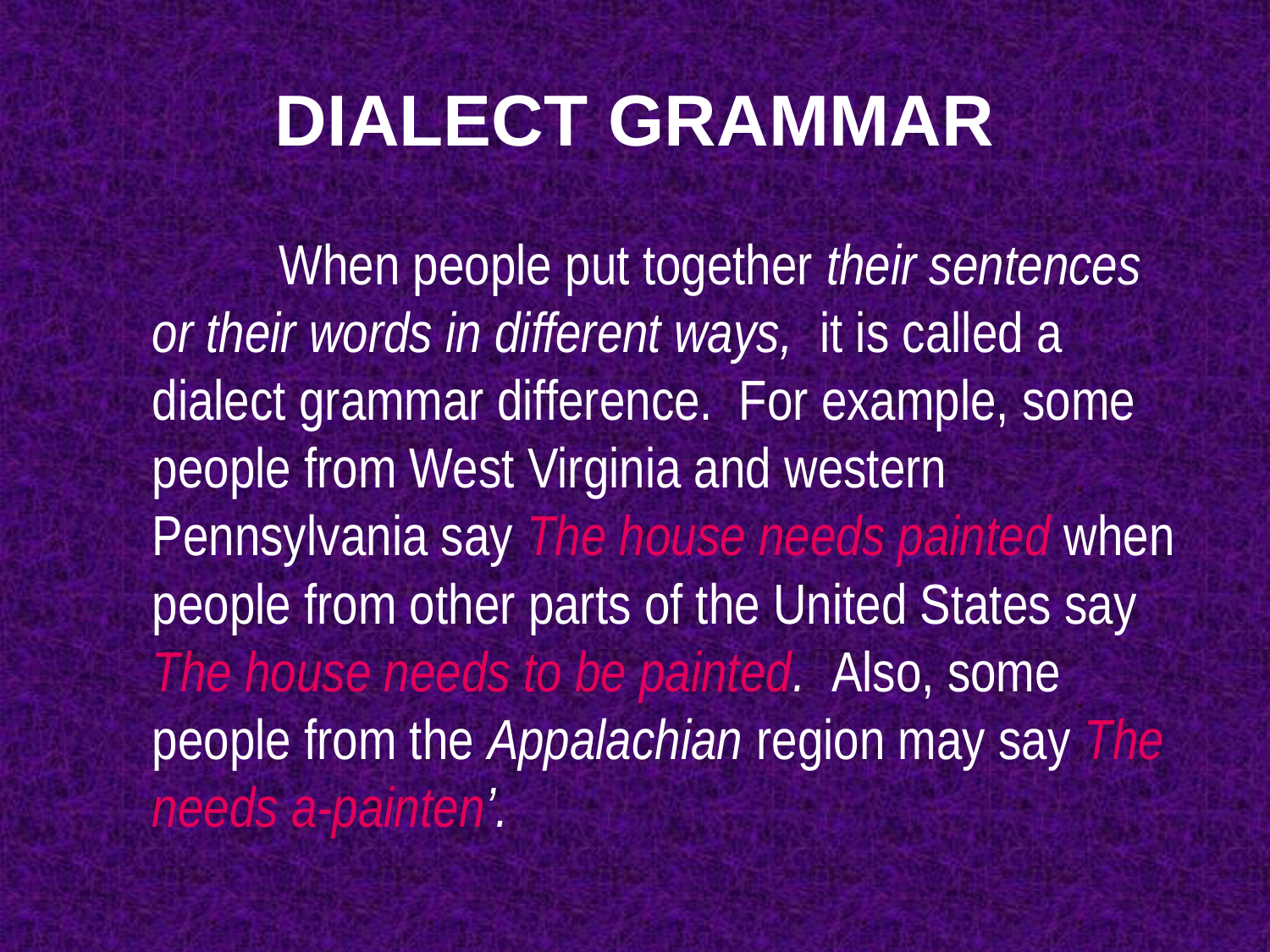

# DIALECT GRAMMAR
		When people put together their sentences or their words in different ways,  it is called a dialect grammar difference.  For example, some people from West Virginia and western Pennsylvania say The house needs painted when people from other parts of the United States say The house needs to be painted.  Also, some people from the Appalachian region may say The needs a-painten’.